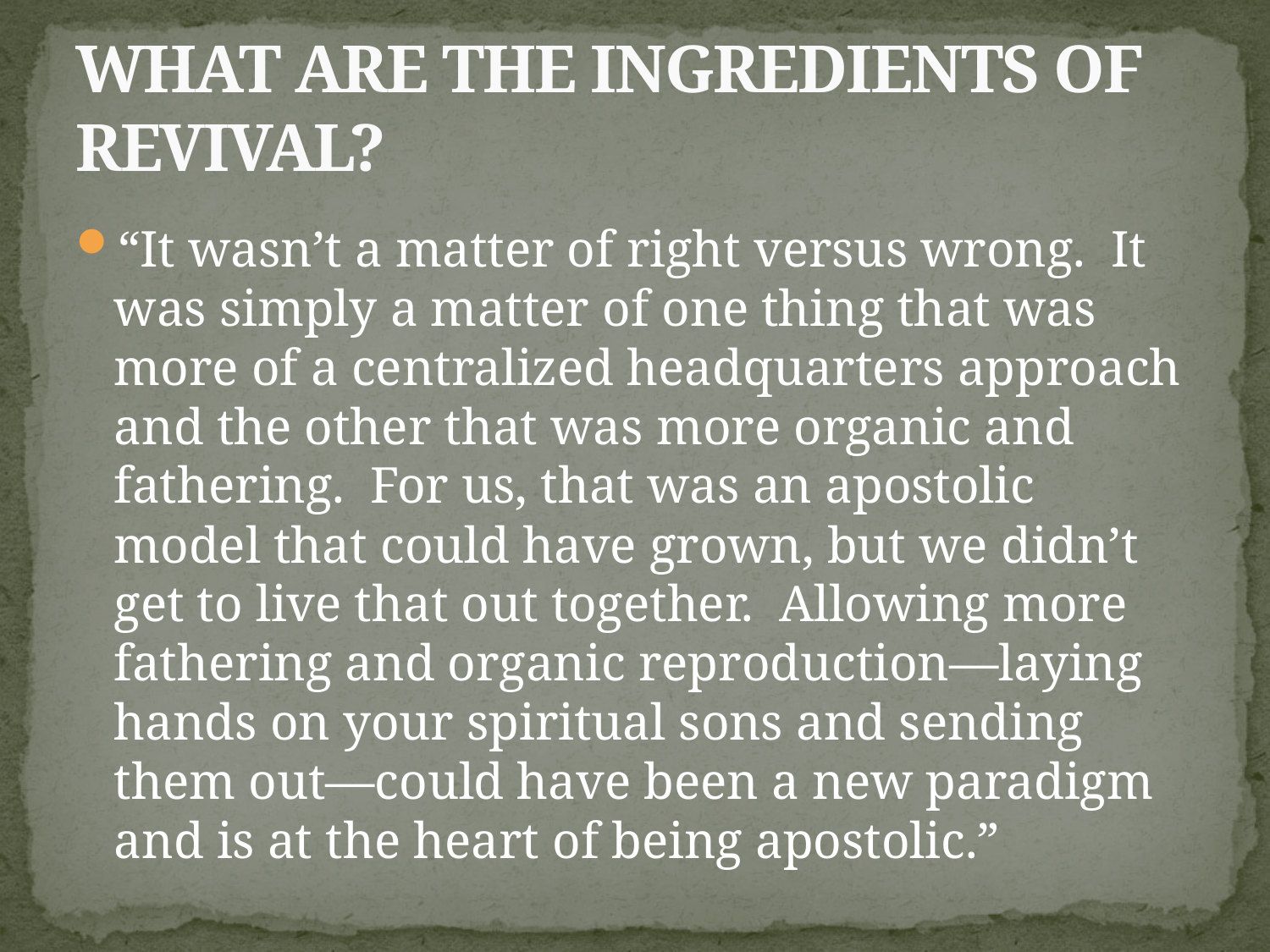

# What Are the Ingredients of Revival?
“It wasn’t a matter of right versus wrong.  It was simply a matter of one thing that was more of a centralized headquarters approach and the other that was more organic and fathering.  For us, that was an apostolic model that could have grown, but we didn’t get to live that out together.  Allowing more fathering and organic reproduction—laying hands on your spiritual sons and sending them out—could have been a new paradigm and is at the heart of being apostolic.”